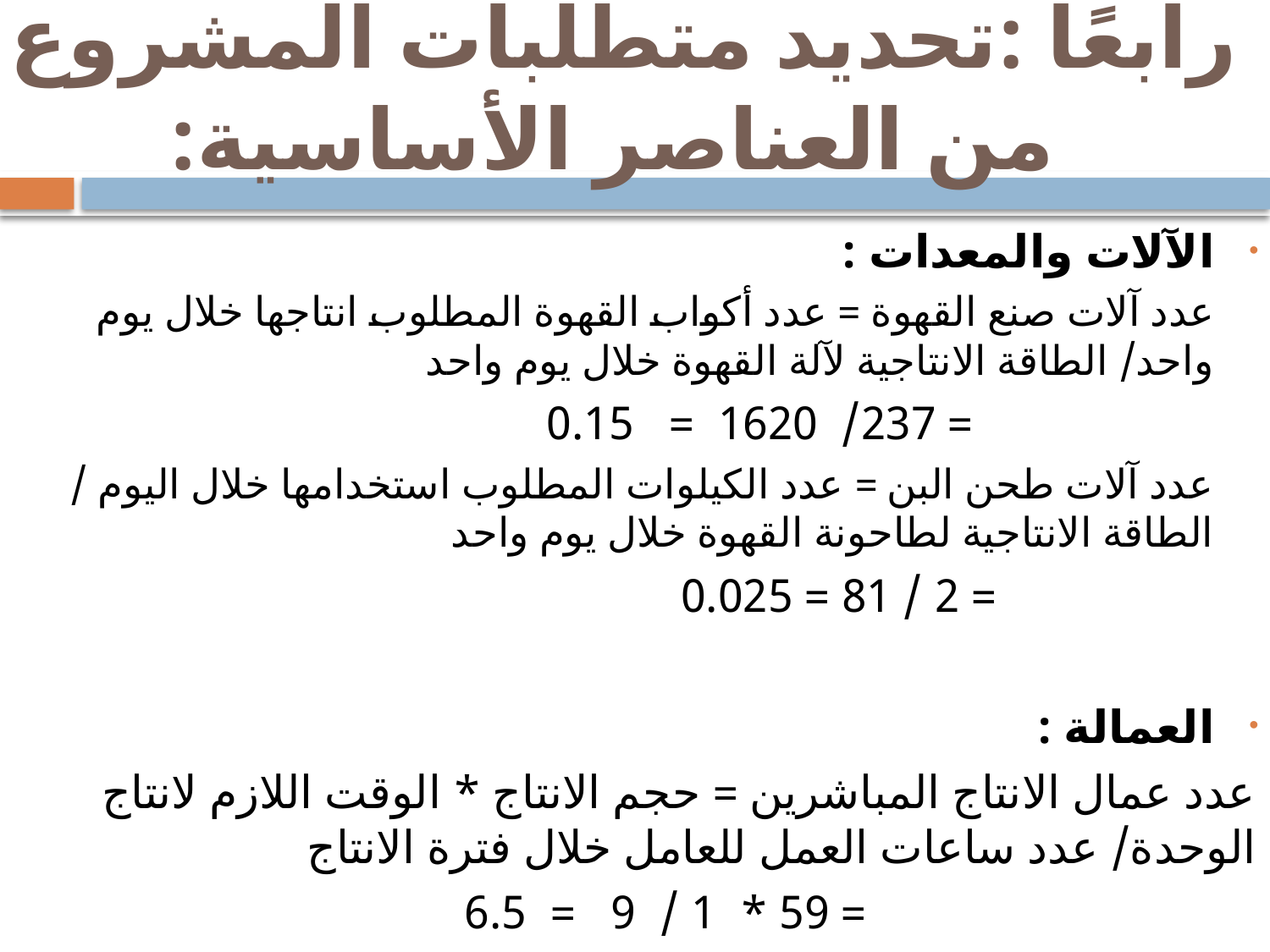

# رابعًا :تحديد متطلبات المشروع  من العناصر الأساسية:
الآلات والمعدات :
عدد آلات صنع القهوة = عدد أكواب القهوة المطلوب انتاجها خلال يوم واحد/ الطاقة الانتاجية لآلة القهوة خلال يوم واحد
                        = 237/  1620  =   0.15
عدد آلات طحن البن = عدد الكيلوات المطلوب استخدامها خلال اليوم / الطاقة الانتاجية لطاحونة القهوة خلال يوم واحد
                      = 2 / 81 = 0.025

العمالة :
عدد عمال الانتاج المباشرين = حجم الانتاج * الوقت اللازم لانتاج الوحدة/ عدد ساعات العمل للعامل خلال فترة الانتاج
                                 = 59 *  1 /  9   =  6.5